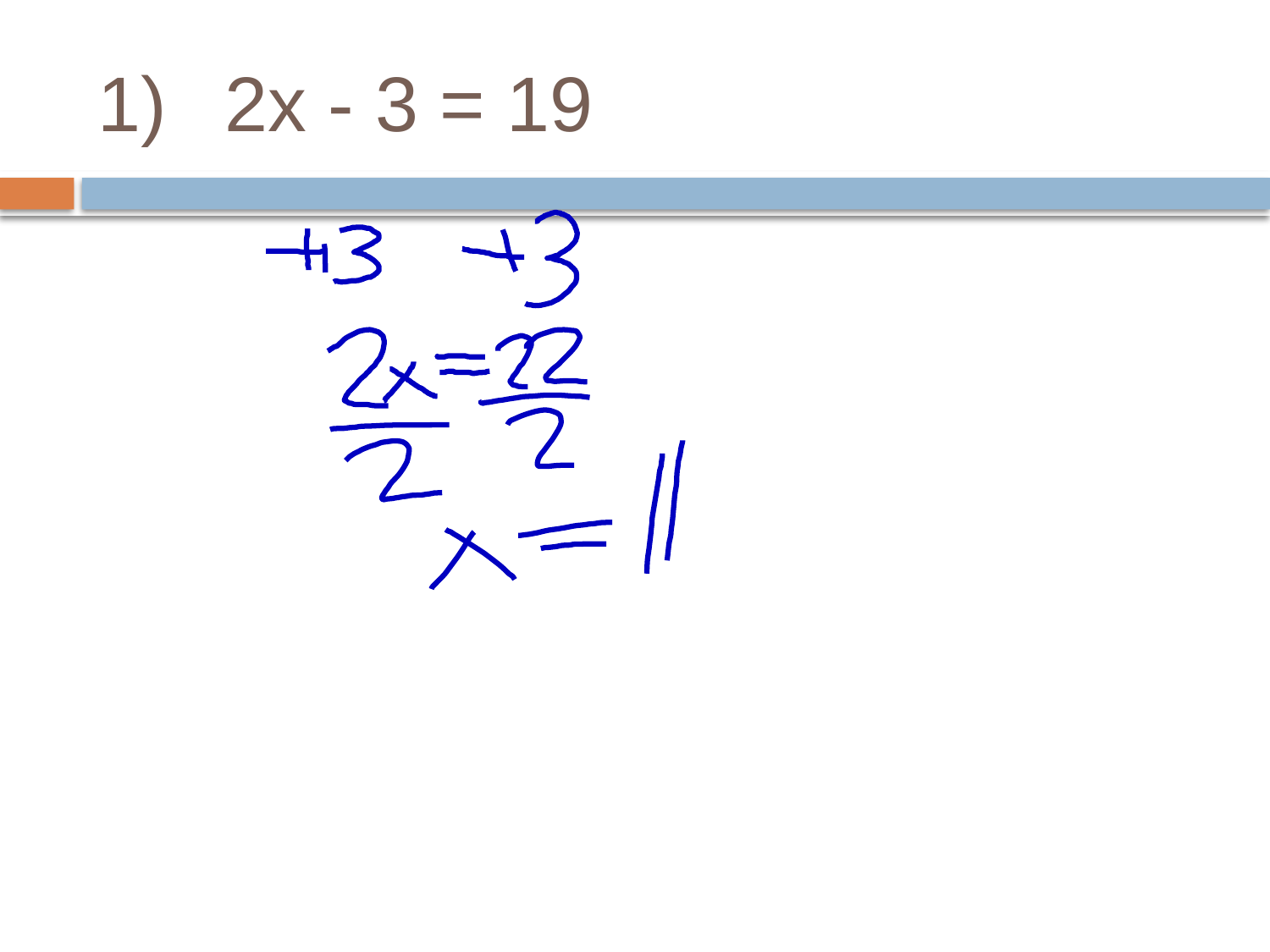

# 1)	2x - 3 = 19